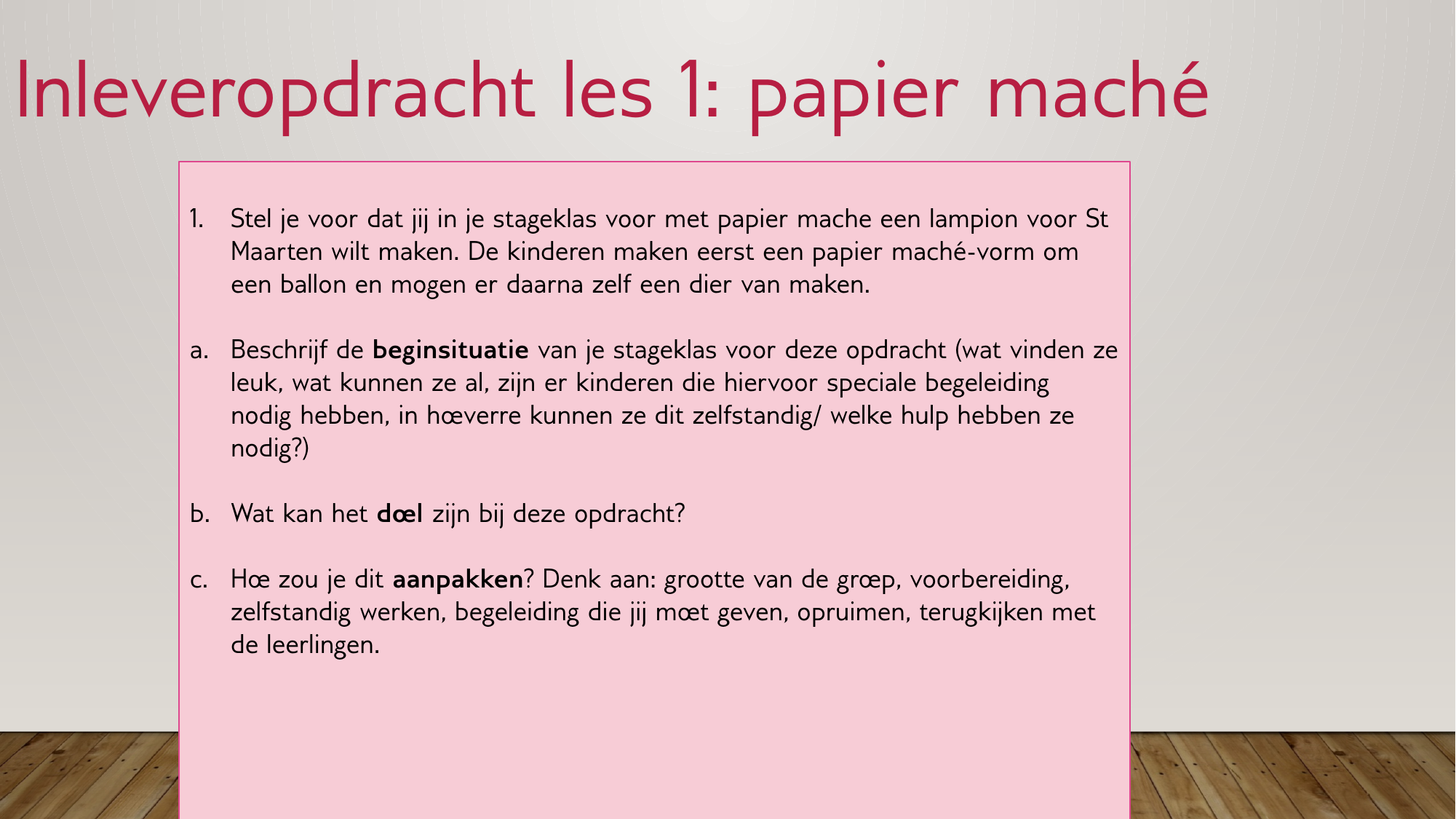

Inleveropdracht les 1: papier maché

Stel je voor dat jij in je stageklas voor met papier mache een lampion voor St Maarten wilt maken. De kinderen maken eerst een papier maché-vorm om een ballon en mogen er daarna zelf een dier van maken.

Beschrijf de beginsituatie van je stageklas voor deze opdracht (wat vinden ze leuk, wat kunnen ze al, zijn er kinderen die hiervoor speciale begeleiding nodig hebben, in hoeverre kunnen ze dit zelfstandig/ welke hulp hebben ze nodig?)

Wat kan het doel zijn bij deze opdracht?

Hoe zou je dit aanpakken? Denk aan: grootte van de groep, voorbereiding, zelfstandig werken, begeleiding die jij moet geven, opruimen, terugkijken met de leerlingen.